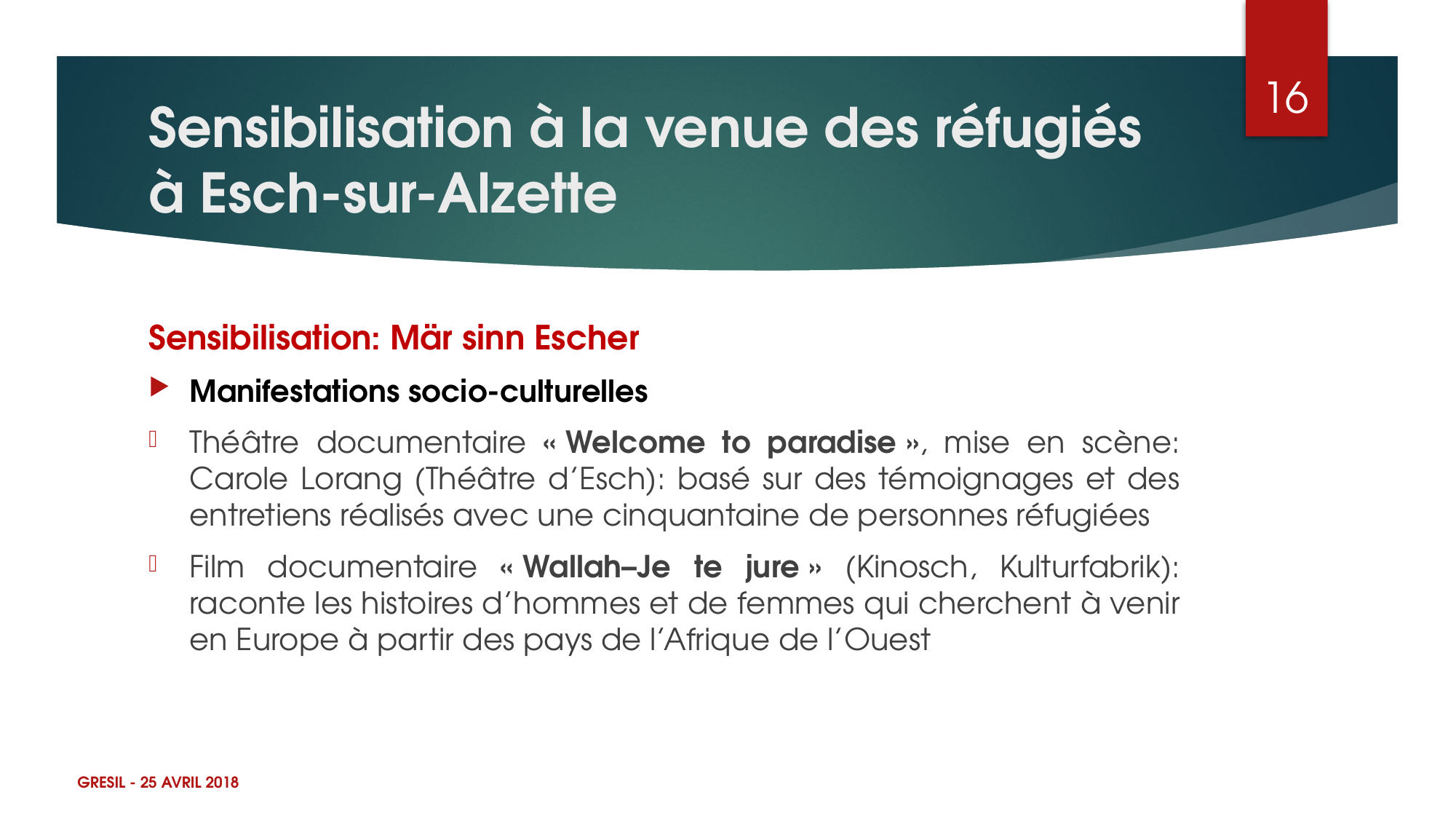

16
# Sensibilisation à la venue des réfugiés à Esch-sur-Alzette
Sensibilisation: Mär sinn Escher
Manifestations socio-culturelles
Théâtre documentaire « Welcome to paradise », mise en scène: Carole Lorang (Théâtre d’Esch): basé sur des témoignages et des entretiens réalisés avec une cinquantaine de personnes réfugiées
Film documentaire « Wallah–Je te jure » (Kinosch, Kulturfabrik): raconte les histoires d’hommes et de femmes qui cherchent à venir en Europe à partir des pays de l’Afrique de l’Ouest

GRESIL - 25 AVRIL 2018